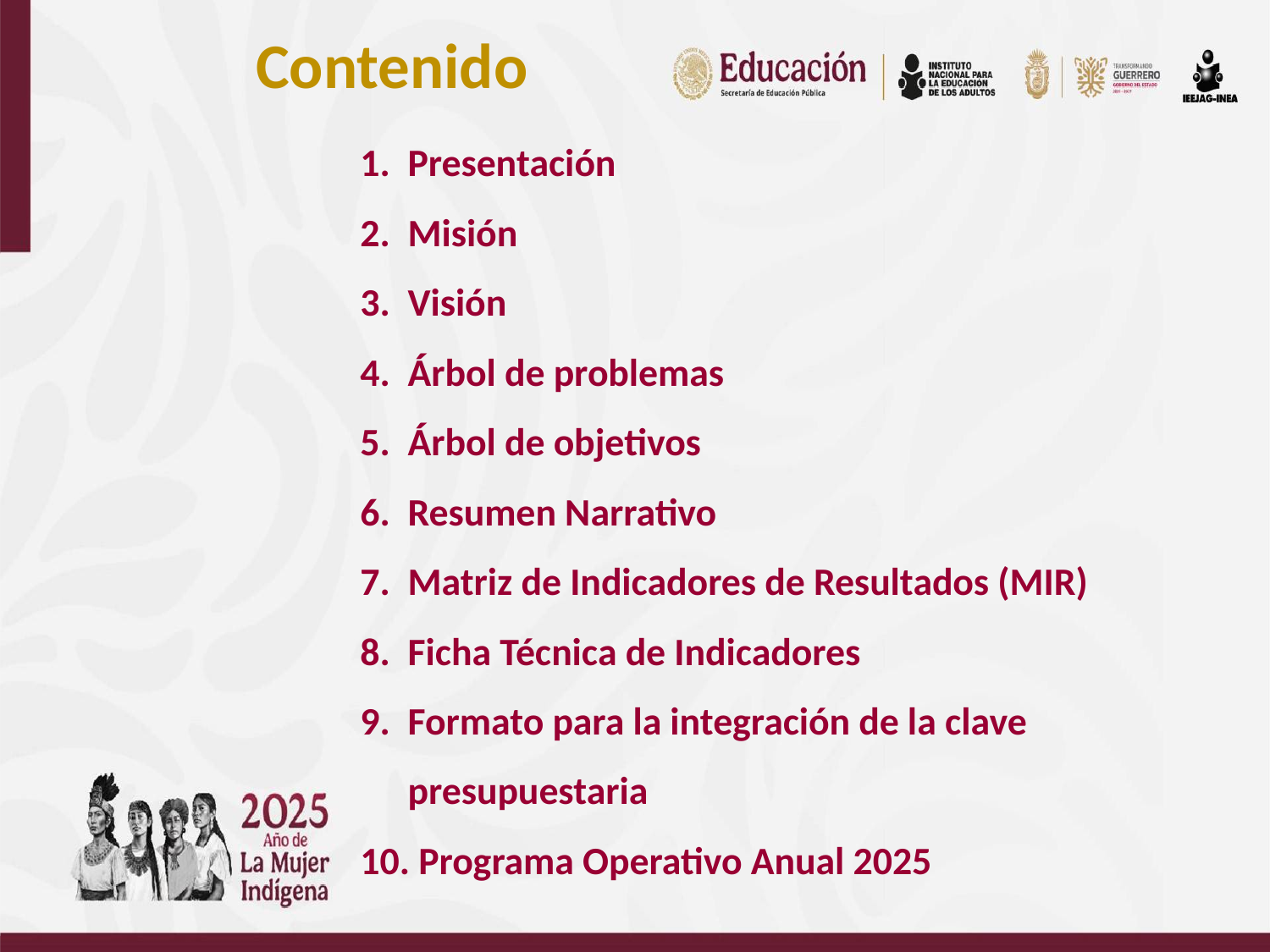

Contenido
Presentación
Misión
Visión
Árbol de problemas
Árbol de objetivos
Resumen Narrativo
Matriz de Indicadores de Resultados (MIR)
Ficha Técnica de Indicadores
Formato para la integración de la clave presupuestaria
 Programa Operativo Anual 2025